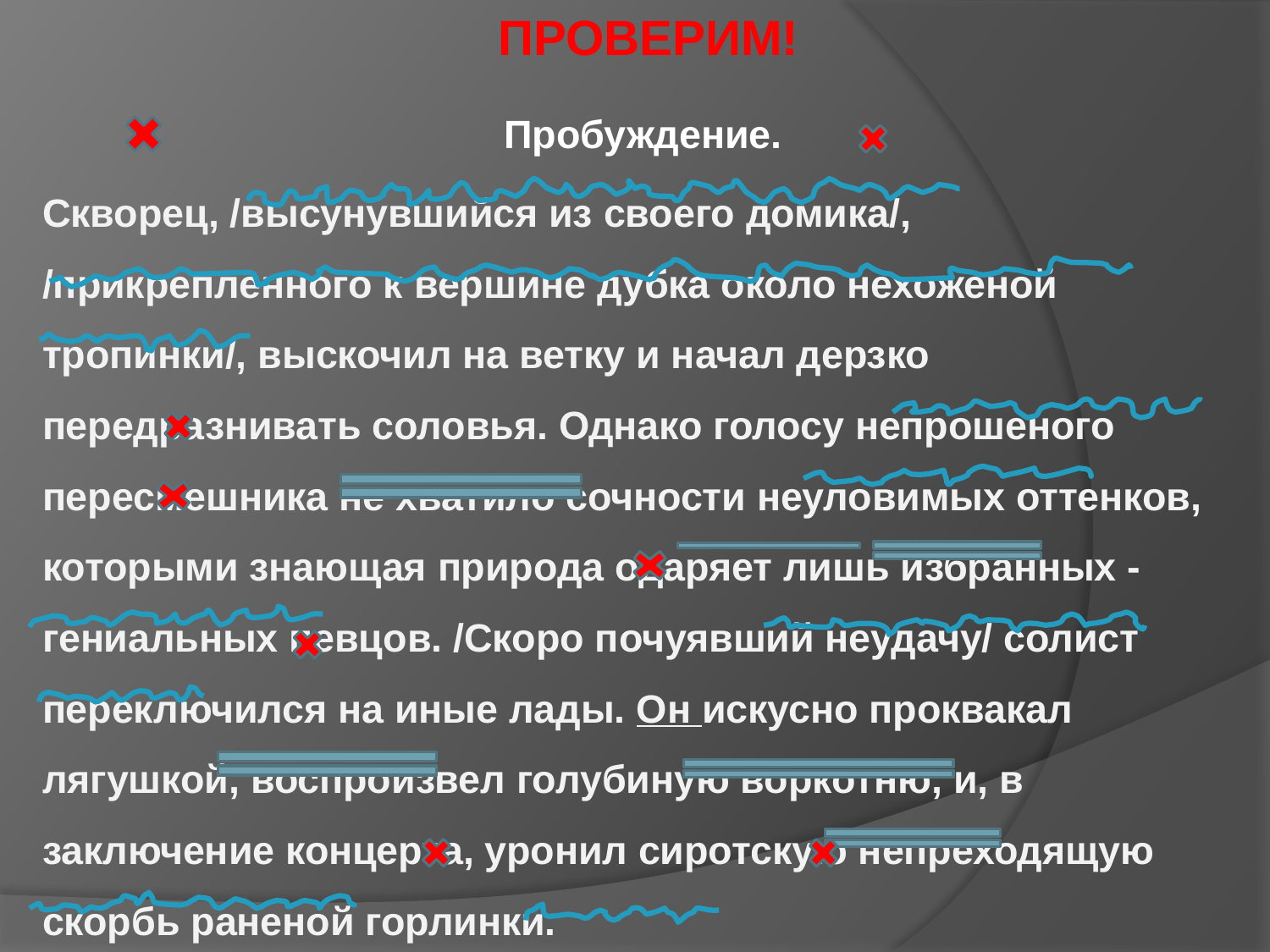

# Проверим!
Пробуждение.
Скворец, /высунувшийся из своего домика/, /прикрепленного к вершине дубка около нехоженой тропинки/, выскочил на ветку и начал дерзко передразнивать соловья. Однако голосу непрошеного пересмешника не хватило сочности неуловимых оттенков, которыми знающая природа одаряет лишь избранных - гениальных певцов. /Скоро почуявший неудачу/ солист переключился на иные лады. Он искусно проквакал лягушкой, воспроизвел голубиную воркотню, и, в заключение концерта, уронил сиротскую непреходящую скорбь раненой горлинки.